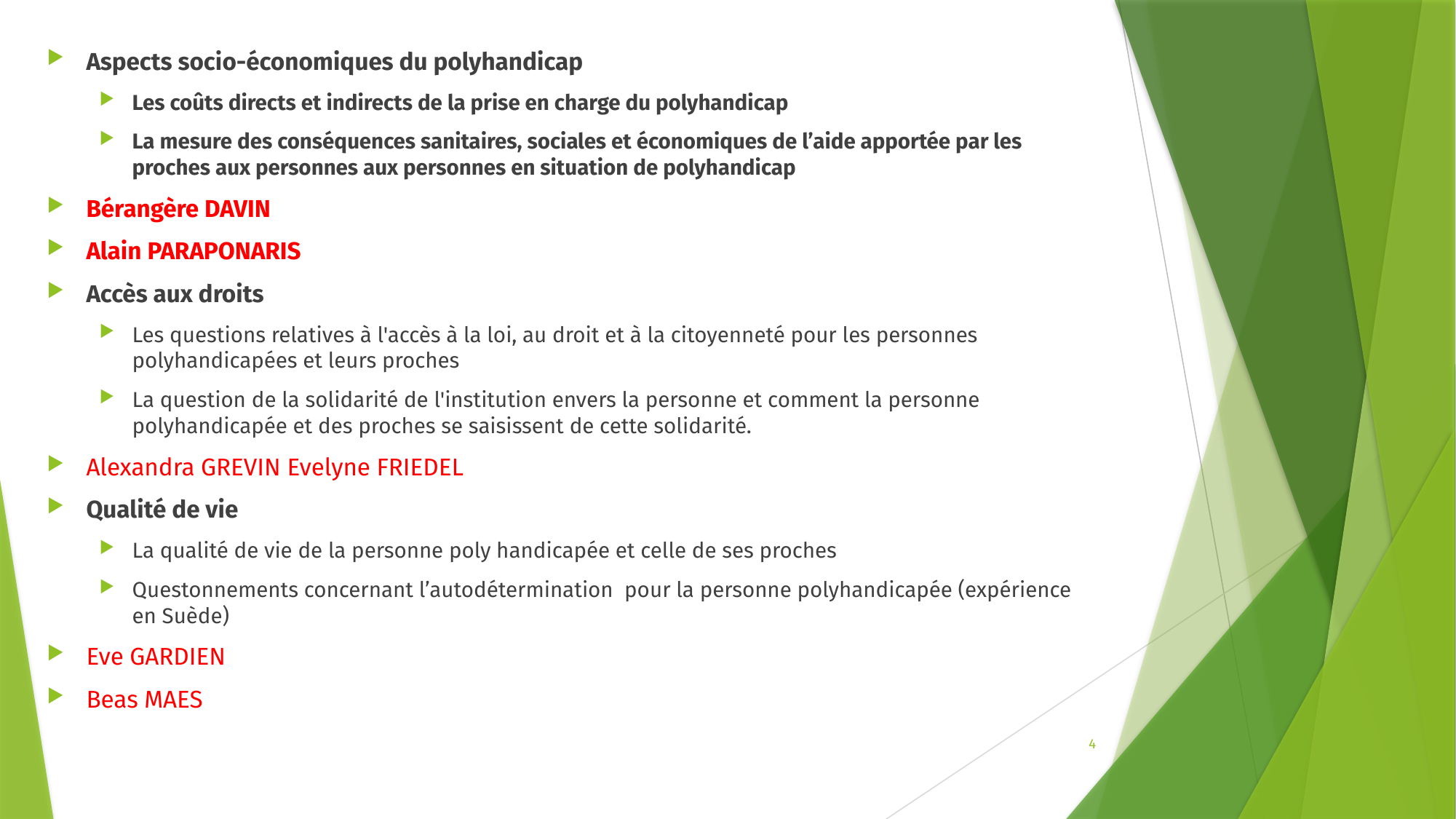

Aspects socio-économiques du polyhandicap
Les coûts directs et indirects de la prise en charge du polyhandicap
La mesure des conséquences sanitaires, sociales et économiques de l’aide apportée par les proches aux personnes aux personnes en situation de polyhandicap
Bérangère DAVIN
Alain PARAPONARIS
Accès aux droits
Les questions relatives à l'accès à la loi, au droit et à la citoyenneté pour les personnes polyhandicapées et leurs proches
La question de la solidarité de l'institution envers la personne et comment la personne polyhandicapée et des proches se saisissent de cette solidarité.
Alexandra GREVIN Evelyne FRIEDEL
Qualité de vie
La qualité de vie de la personne poly handicapée et celle de ses proches
Questonnements concernant l’autodétermination  pour la personne polyhandicapée (expérience en Suède)
Eve GARDIEN
Beas MAES

4